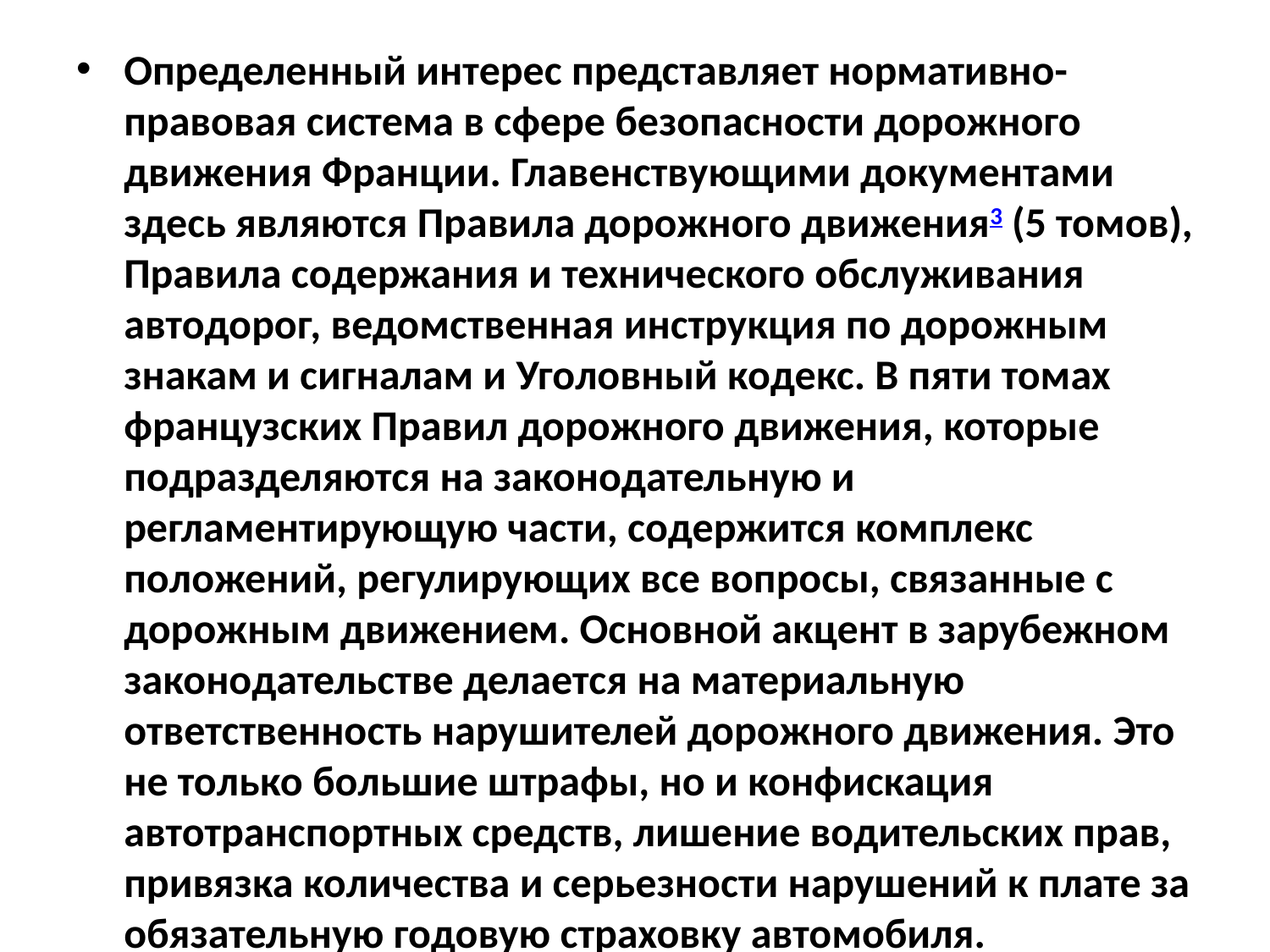

Определенный интерес представляет нормативно-правовая система в сфере безопасности дорожного движения Франции. Главенствующими документами здесь являются Правила дорожного движения3 (5 томов), Правила содержания и технического обслуживания автодорог, ведомственная инструкция по дорожным знакам и сигналам и Уголовный кодекс. В пяти томах французских Правил дорожного движения, которые подразделяются на законодательную и регламентирующую части, содержится комплекс положений, регулирующих все вопросы, связанные с дорожным движением. Основной акцент в зарубежном законодательстве делается на материальную ответственность нарушителей дорожного движения. Это не только большие штрафы, но и конфискация автотранспортных средств, лишение водительских прав, привязка количества и серьезности нарушений к плате за обязательную годовую страховку автомобиля.